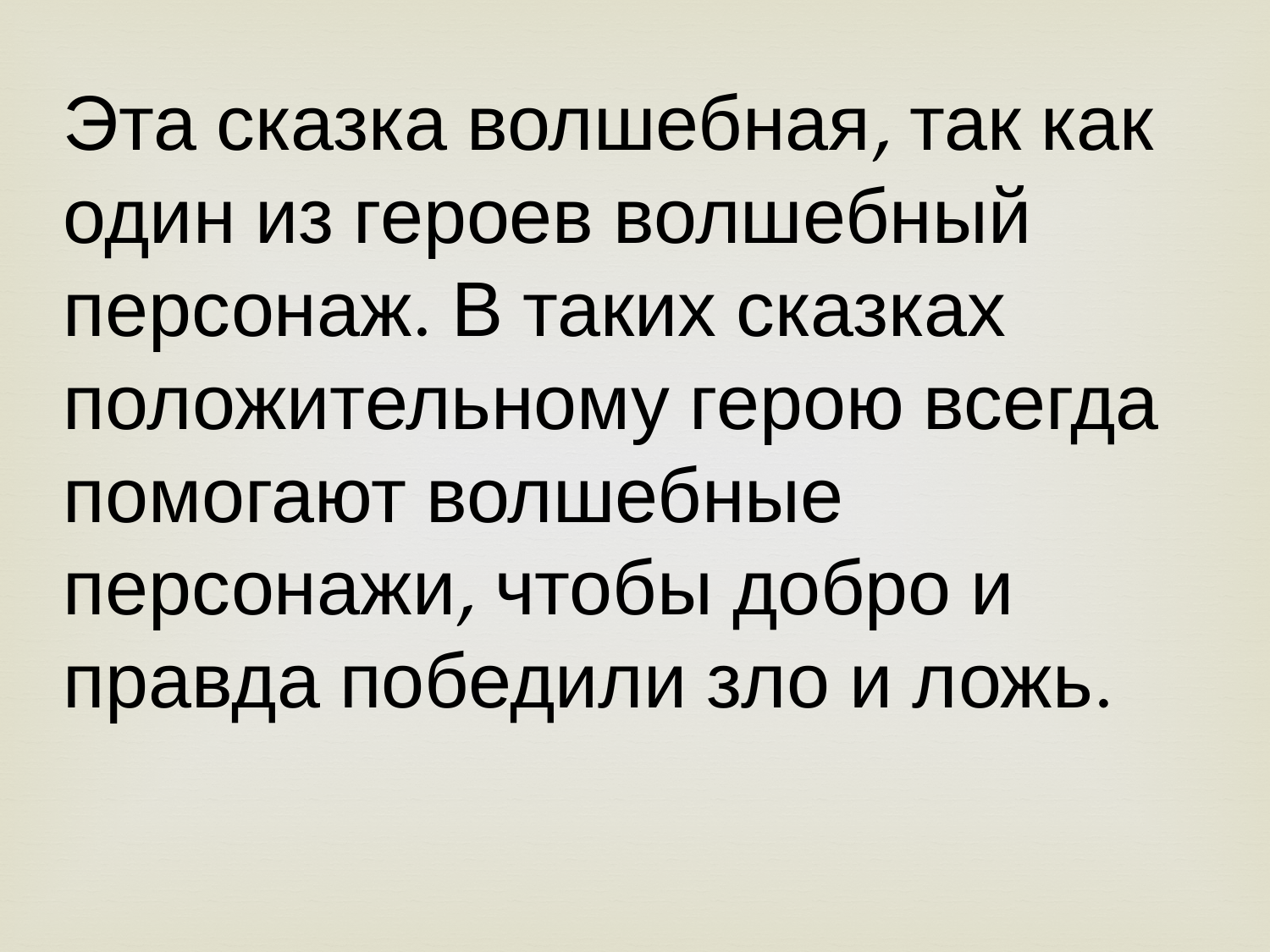

Эта сказка волшебная, так как один из героев волшебный персонаж. В таких сказках положительному герою всегда помогают волшебные персонажи, чтобы добро и правда победили зло и ложь.